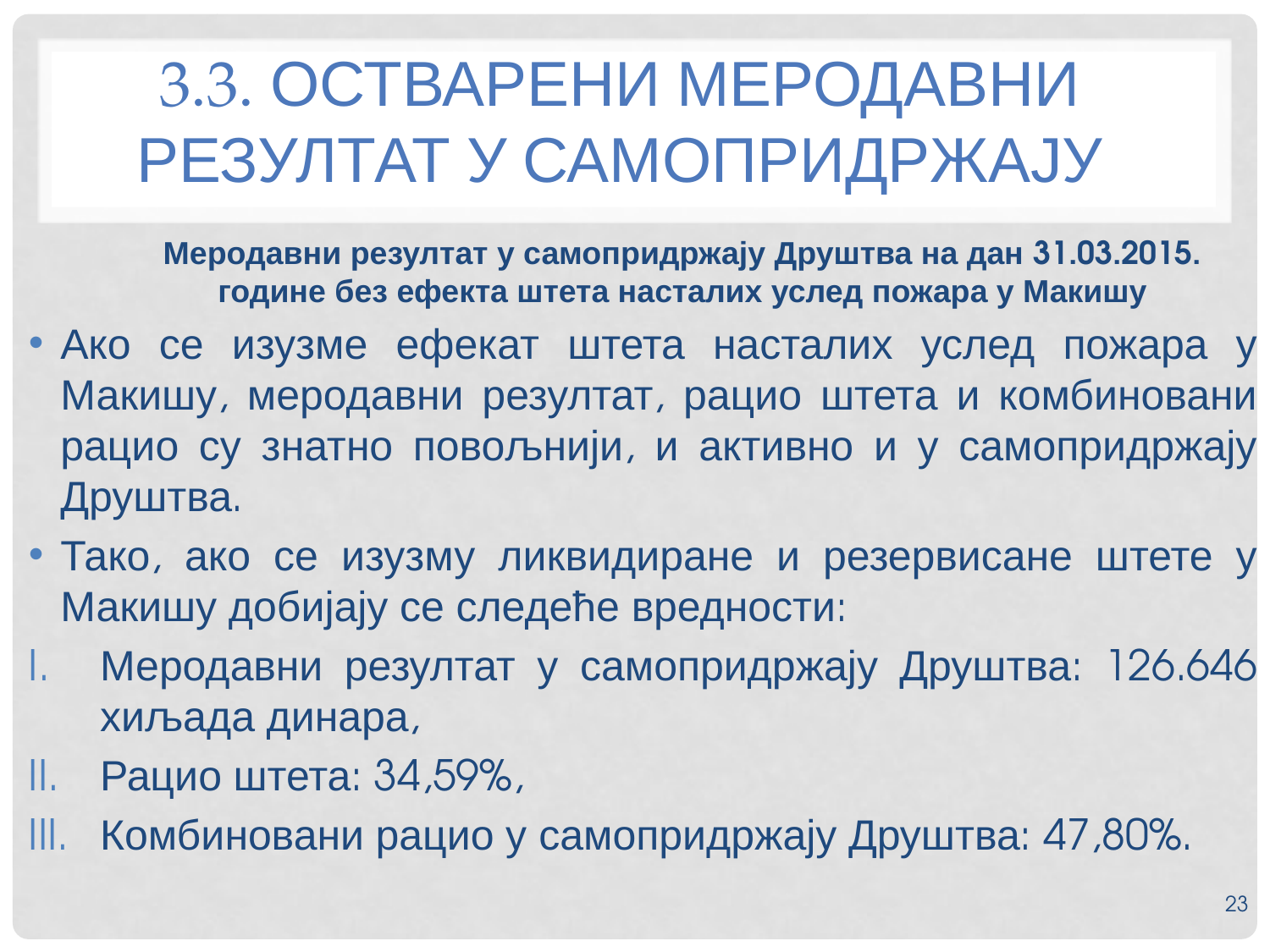

# 3.3. Остварени меродавни резултат у самопридржају
Меродавни резултат у самопридржају Друштва на дан 31.03.2015. године без ефекта штета насталих услед пожара у Макишу
Ако се изузме ефекат штета насталих услед пожара у Макишу, меродавни резултат, рацио штета и комбиновани рацио су знатно повољнији, и активно и у самопридржају Друштва.
Тако, ако се изузму ликвидиране и резервисане штете у Макишу добијају се следеће вредности:
Меродавни резултат у самопридржају Друштва: 126.646 хиљада динара,
Рацио штета: 34,59%,
Комбиновани рацио у самопридржају Друштва: 47,80%.

23